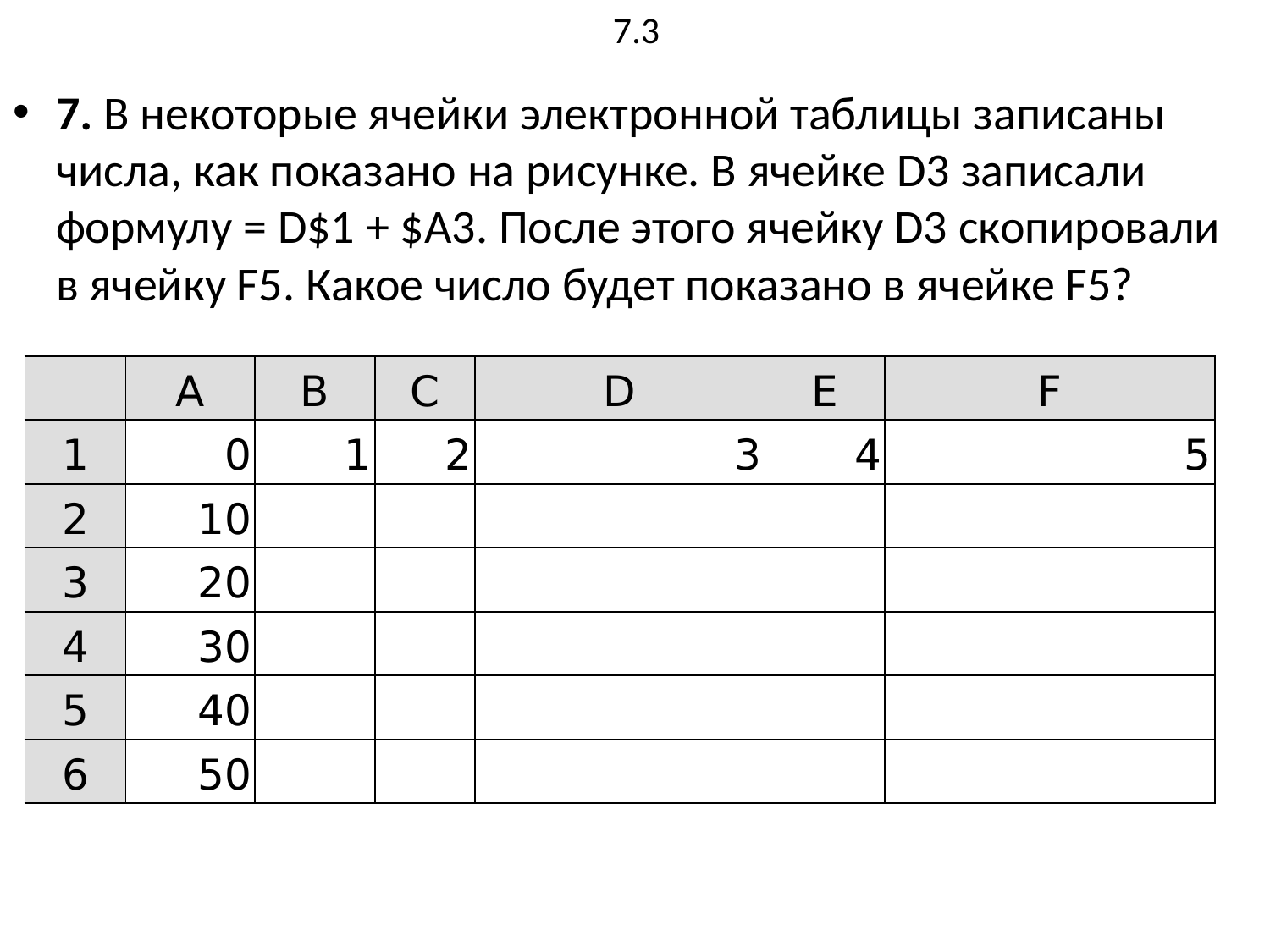

# 7.3
7. В некоторые ячейки электронной таблицы записаны числа, как показано на рисунке. В ячейке D3 записали формулу = D$1 + $A3. После этого ячейку D3 скопировали в ячейку F5. Какое число будет показано в ячейке F5?
|  | A | B | C | D | E | F |
| --- | --- | --- | --- | --- | --- | --- |
| 1 | 0 | 1 | 2 | 3 | 4 | 5 |
| 2 | 10 |  |  |  |  |  |
| 3 | 20 |  |  |  |  |  |
| 4 | 30 |  |  |  |  |  |
| 5 | 40 |  |  |  |  |  |
| 6 | 50 |  |  |  |  |  |